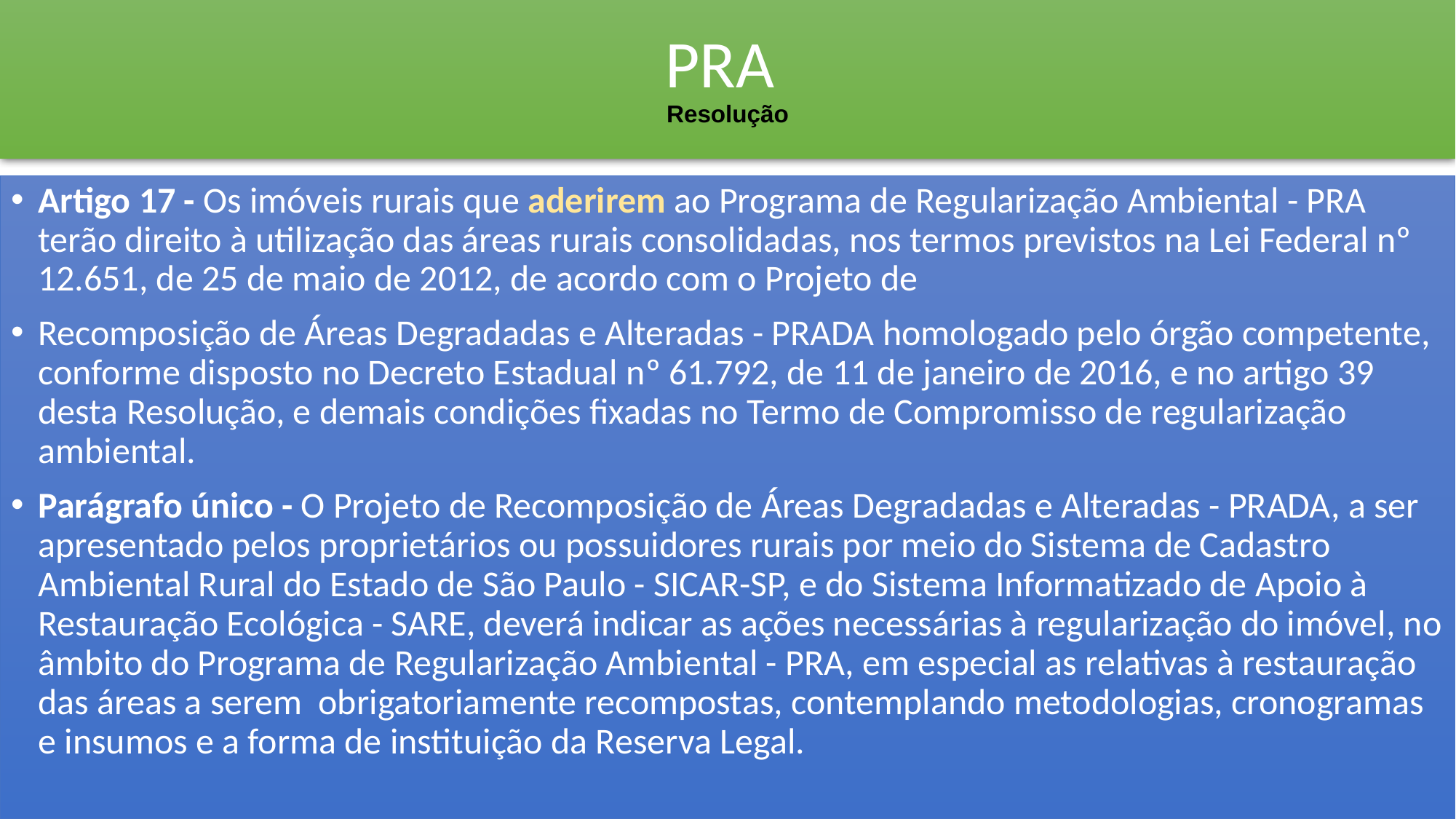

# PRA Resolução
Artigo 17 - Os imóveis rurais que aderirem ao Programa de Regularização Ambiental - PRA terão direito à utilização das áreas rurais consolidadas, nos termos previstos na Lei Federal nº 12.651, de 25 de maio de 2012, de acordo com o Projeto de
Recomposição de Áreas Degradadas e Alteradas - PRADA homologado pelo órgão competente, conforme disposto no Decreto Estadual nº 61.792, de 11 de janeiro de 2016, e no artigo 39 desta Resolução, e demais condições fixadas no Termo de Compromisso de regularização ambiental.
Parágrafo único - O Projeto de Recomposição de Áreas Degradadas e Alteradas - PRADA, a ser apresentado pelos proprietários ou possuidores rurais por meio do Sistema de Cadastro Ambiental Rural do Estado de São Paulo - SICAR-SP, e do Sistema Informatizado de Apoio à Restauração Ecológica - SARE, deverá indicar as ações necessárias à regularização do imóvel, no âmbito do Programa de Regularização Ambiental - PRA, em especial as relativas à restauração das áreas a serem  obrigatoriamente recompostas, contemplando metodologias, cronogramas e insumos e a forma de instituição da Reserva Legal.